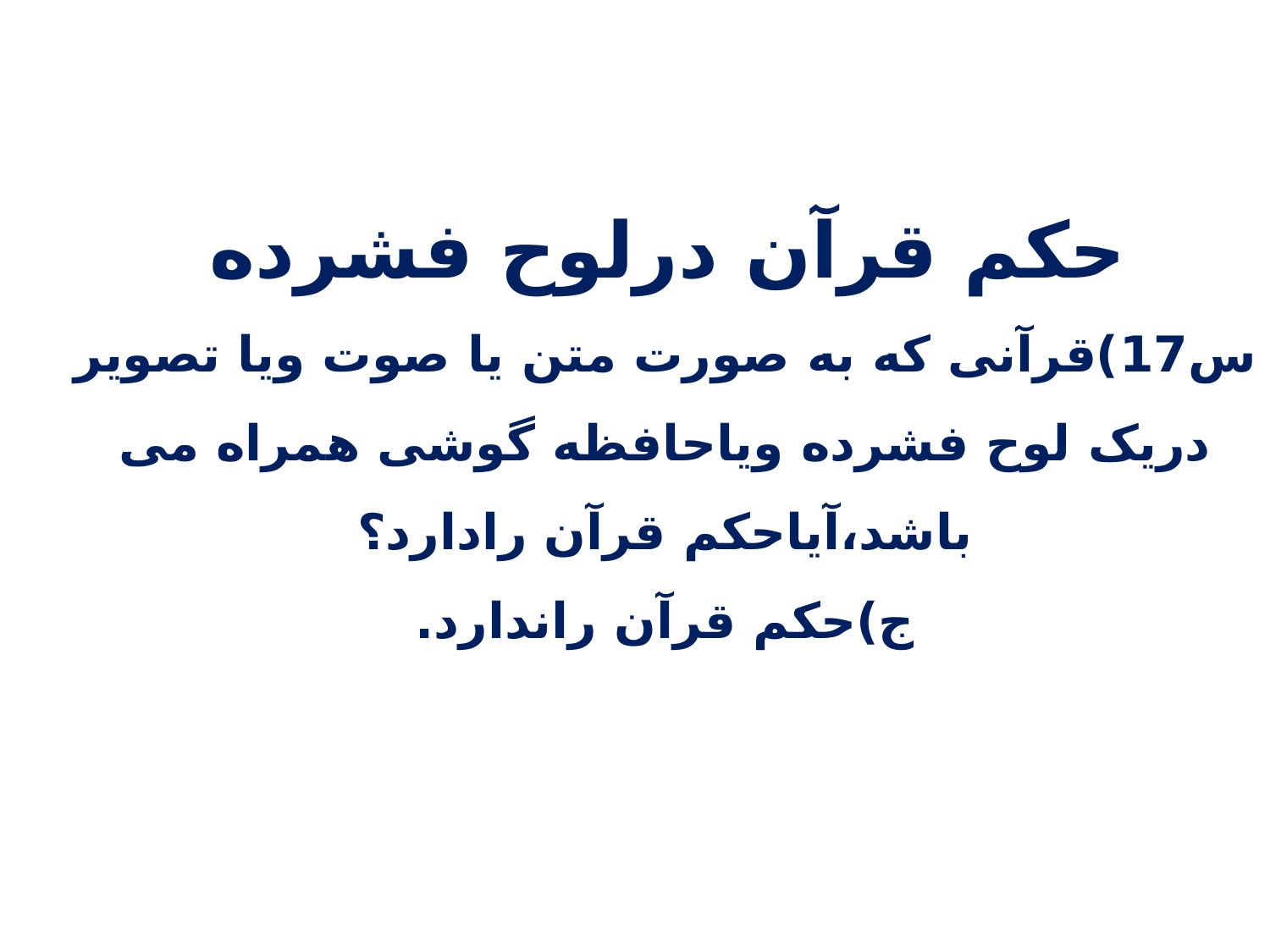

# حکم قرآن درلوح فشرده س17)قرآنی که به صورت متن یا صوت ویا تصویر دریک لوح فشرده ویاحافظه گوشی همراه می باشد،آیاحکم قرآن رادارد؟ ج)حکم قرآن راندارد.